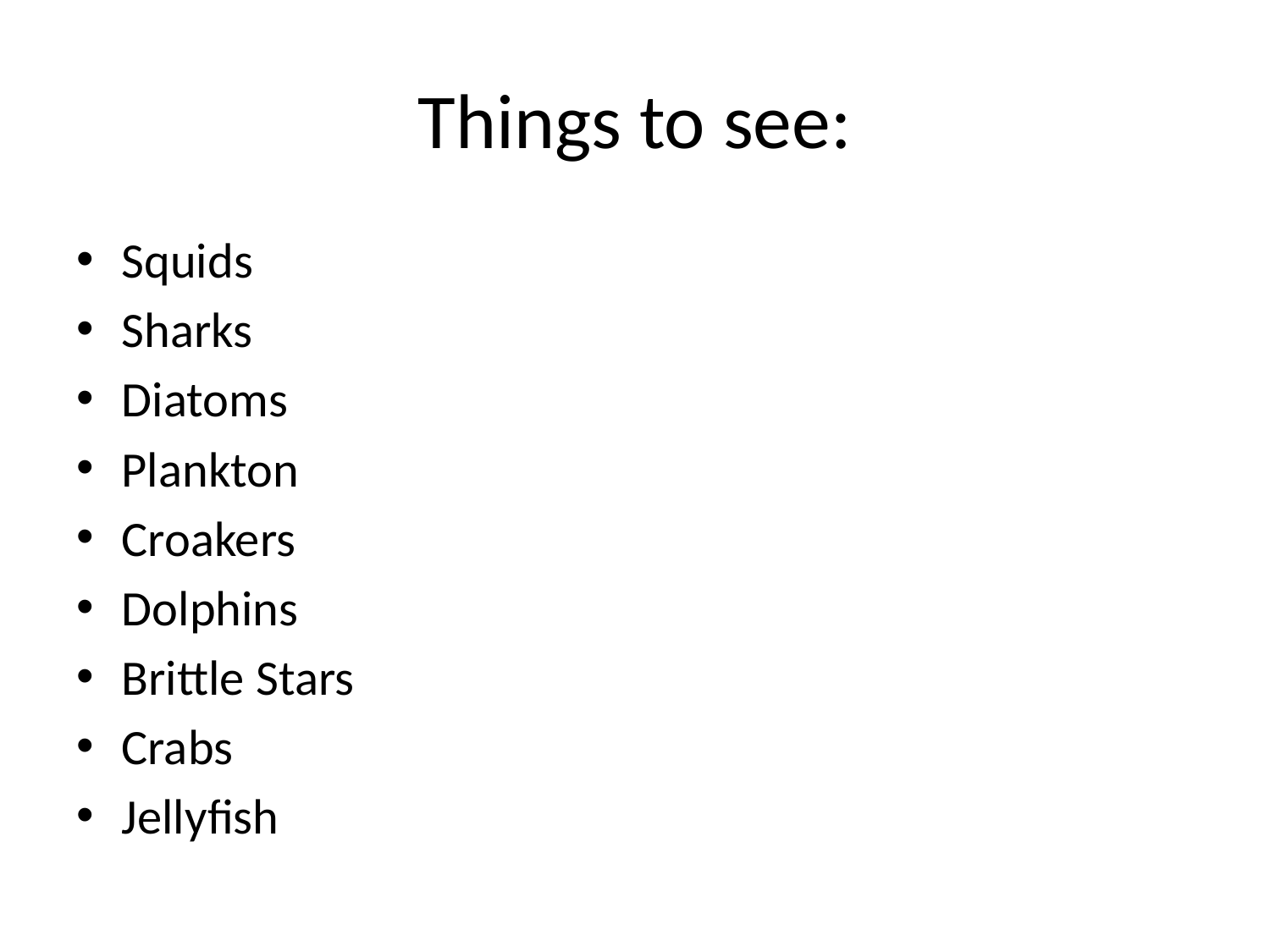

# Things to see:
Squids
Sharks
Diatoms
Plankton
Croakers
Dolphins
Brittle Stars
Crabs
Jellyfish